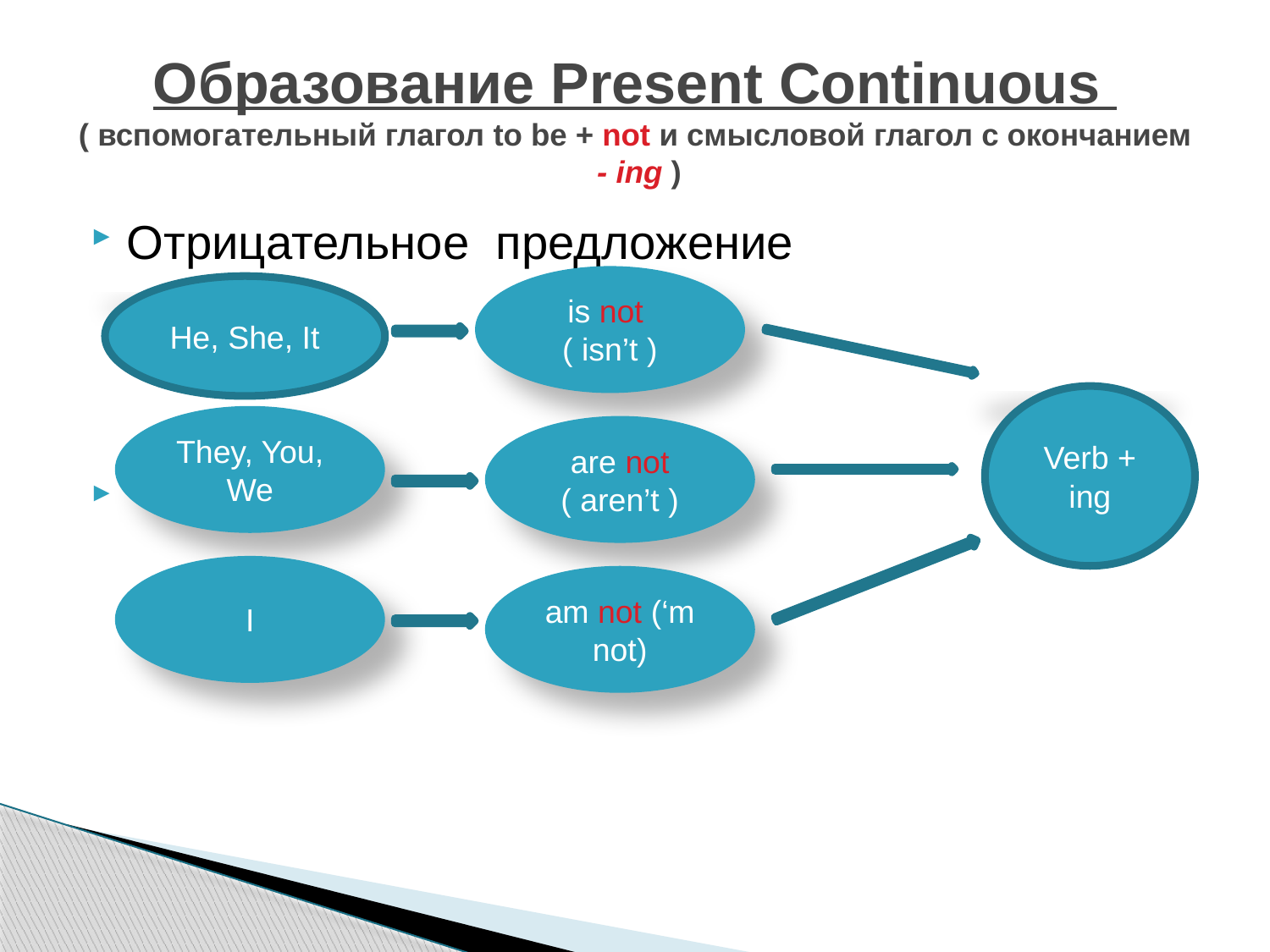

# Образование Present Continuous ( вспомогательный глагол to be + not и смысловой глагол с окончанием  - ing )
Отрицательное  предложение

is not
( isn’t )
He, She, It

Verb + ing
They, You, We
are not
( aren’t )

I
am not (‘m not)